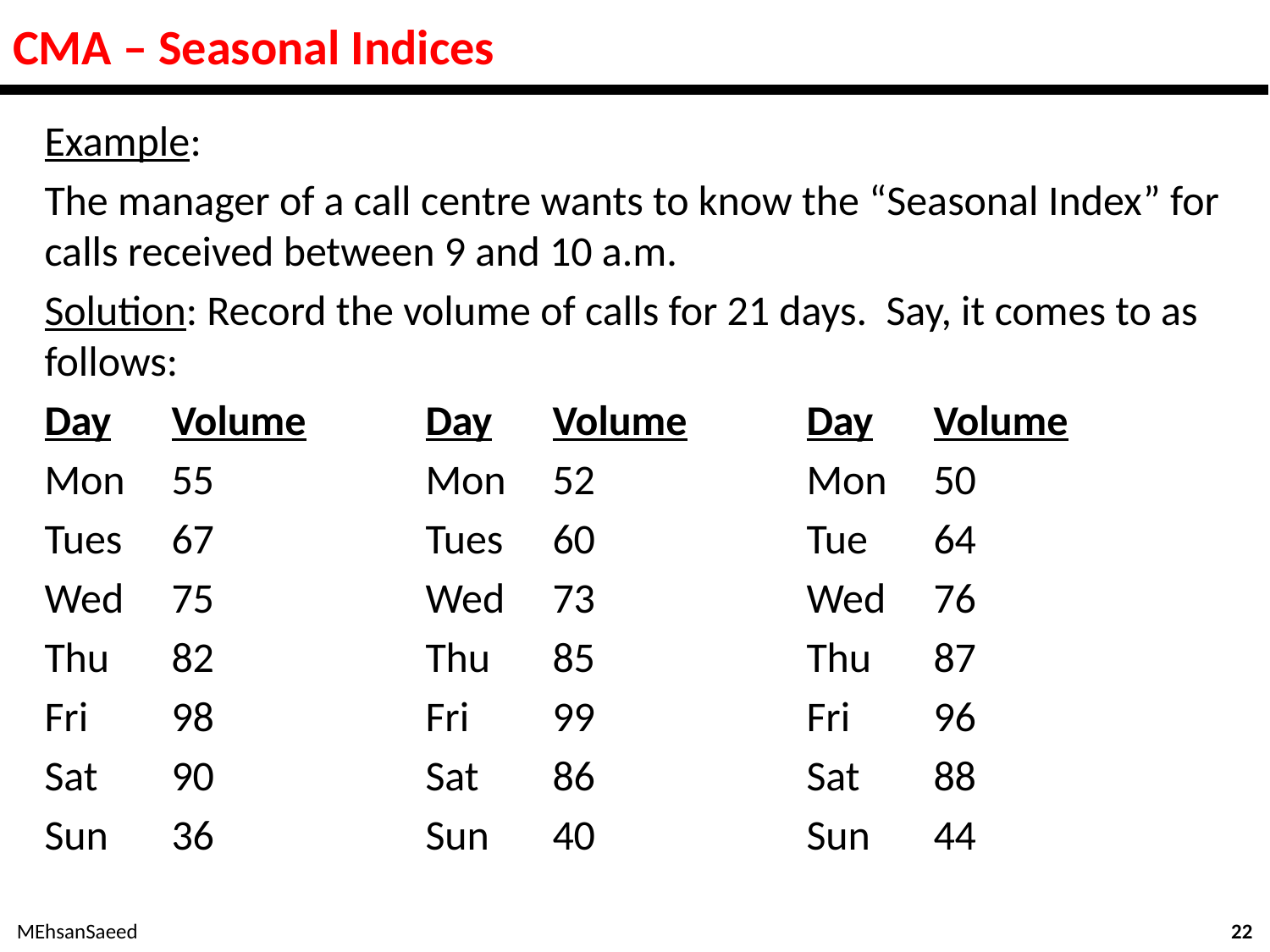

# CMA – Seasonal Indices
Example:
The manager of a call centre wants to know the “Seasonal Index” for calls received between 9 and 10 a.m.
Solution: Record the volume of calls for 21 days.  Say, it comes to as follows:
Day 	Volume 	Day 	Volume 	Day 	Volume
Mon 	55 		Mon 	52		Mon	50
Tues 	67 		Tues 	60		Tue	64
Wed 	75 		Wed 	73 		Wed	76
Thu	82 		Thu 	85		Thu	87
Fri 	98 		Fri 	99 		Fri	96
Sat 	90 		Sat 	86		Sat	88
Sun 	36 		Sun 	40		Sun	44
MEhsanSaeed
22